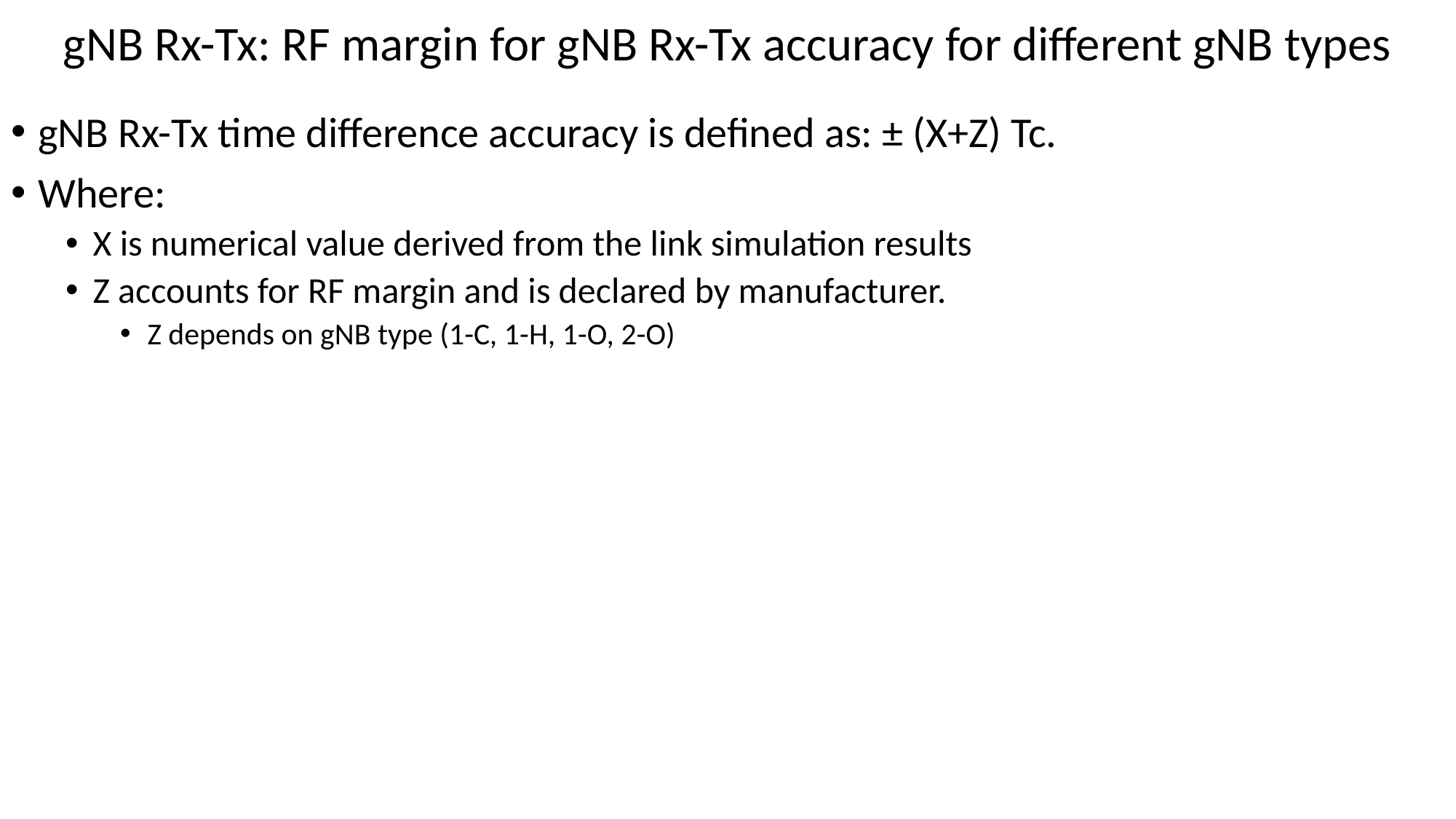

# gNB Rx-Tx: RF margin for gNB Rx-Tx accuracy for different gNB types
gNB Rx-Tx time difference accuracy is defined as: ± (X+Z) Tc.
Where:
X is numerical value derived from the link simulation results
Z accounts for RF margin and is declared by manufacturer.
Z depends on gNB type (1-C, 1-H, 1-O, 2-O)